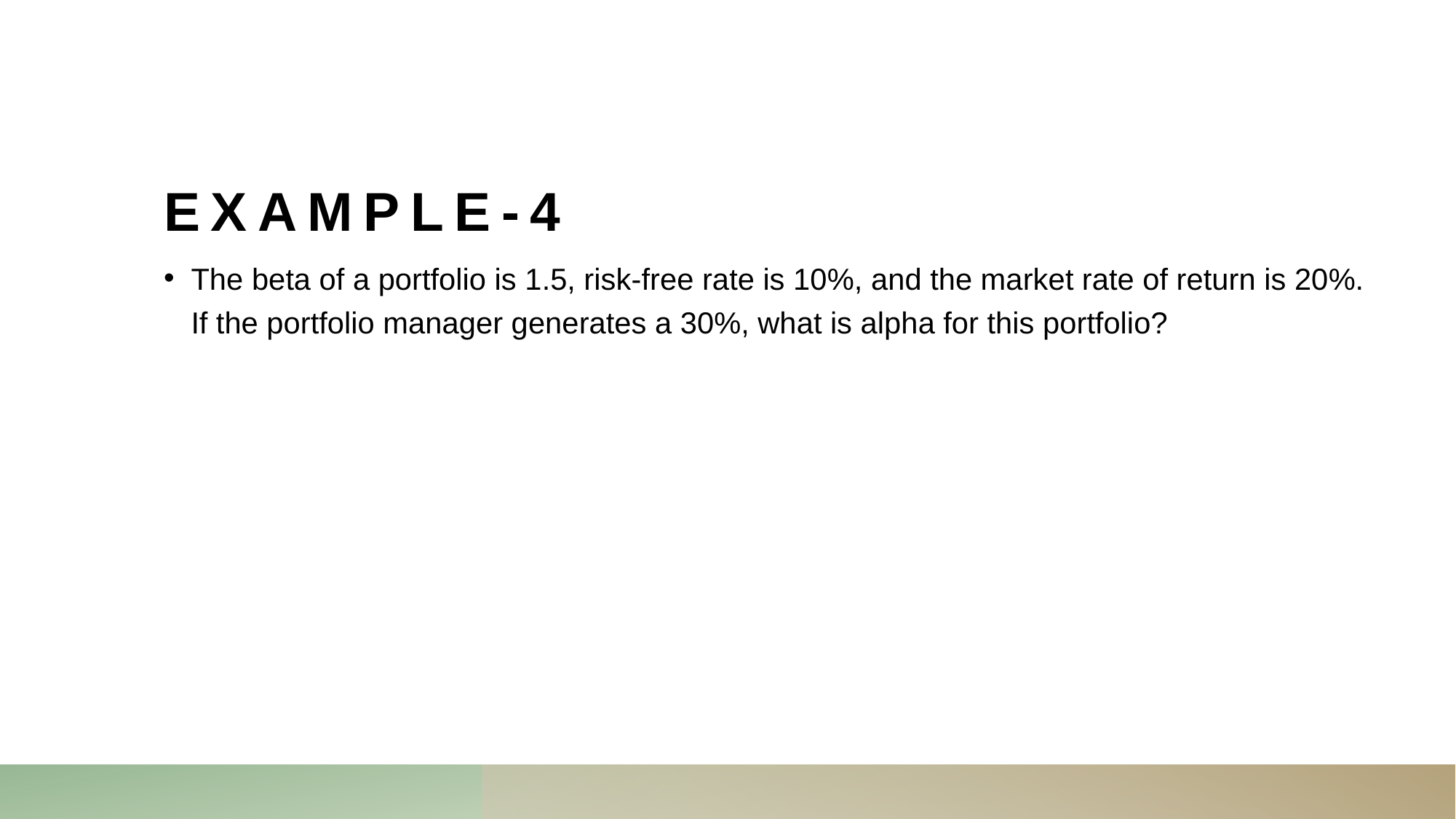

# Example-4
The beta of a portfolio is 1.5, risk-free rate is 10%, and the market rate of return is 20%. If the portfolio manager generates a 30%, what is alpha for this portfolio?